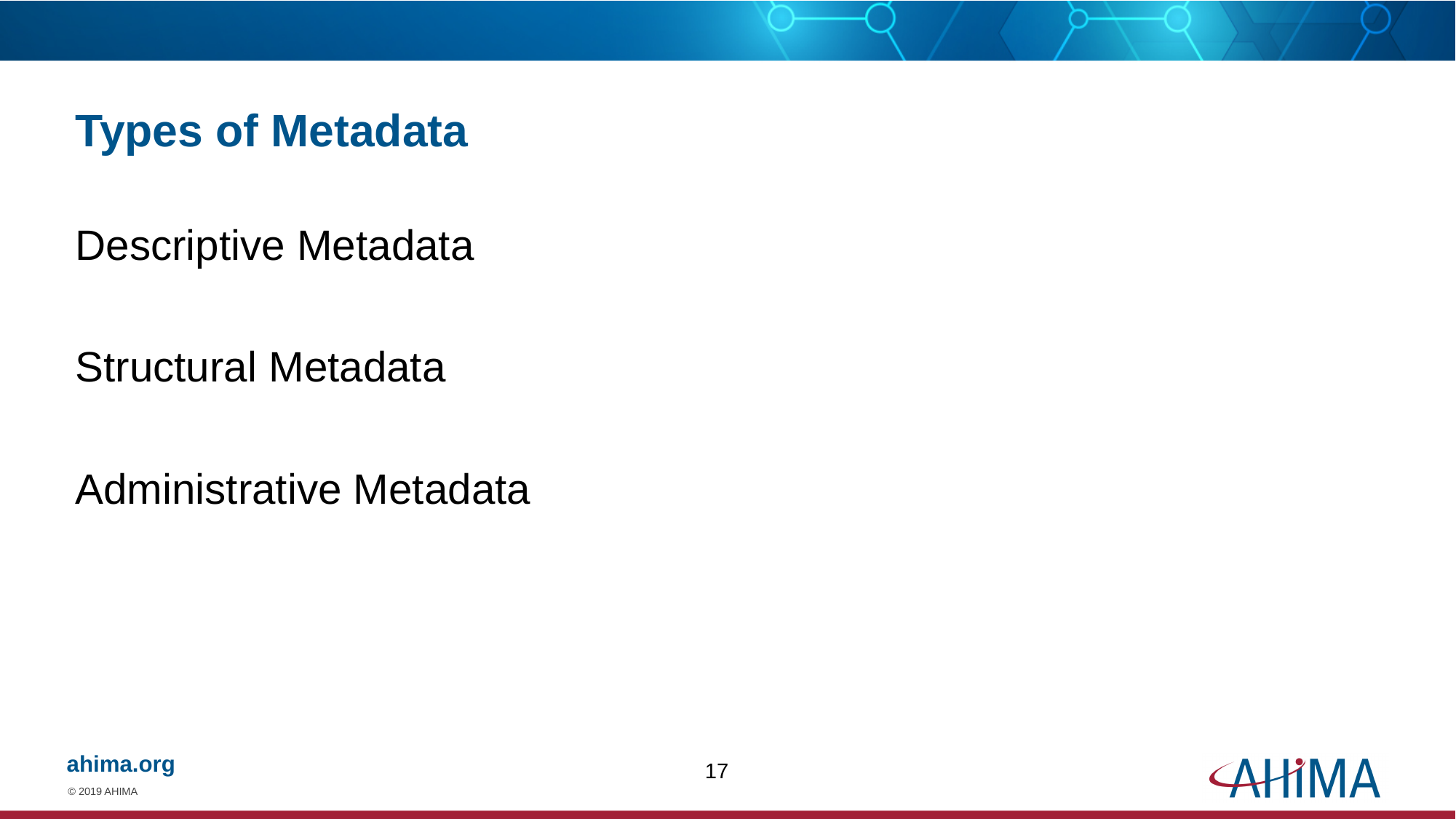

# Types of Metadata
Descriptive Metadata

Structural Metadata

Administrative Metadata